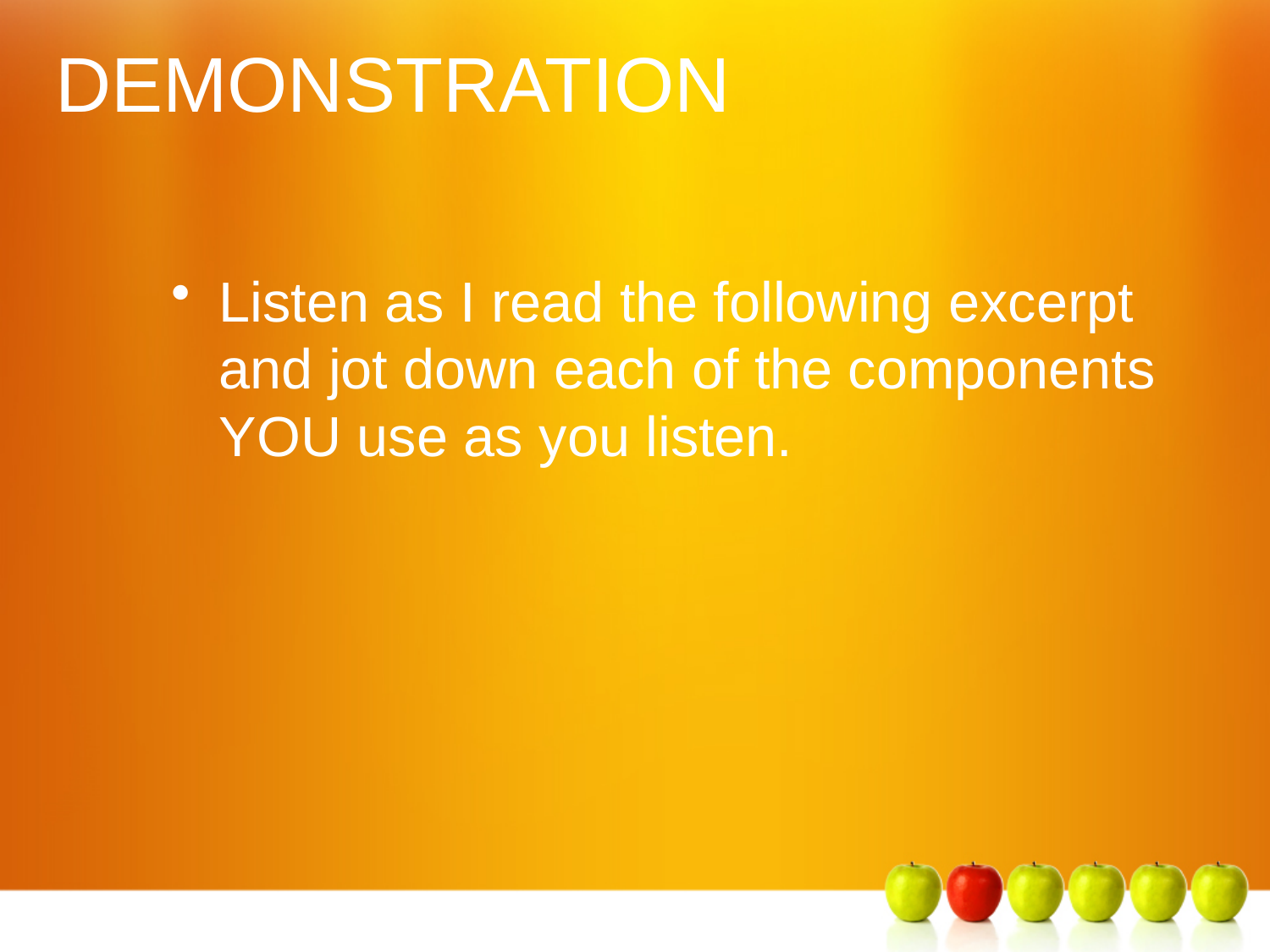

# DEMONSTRATION

Listen as I read the following excerpt and jot down each of the components YOU use as you listen.